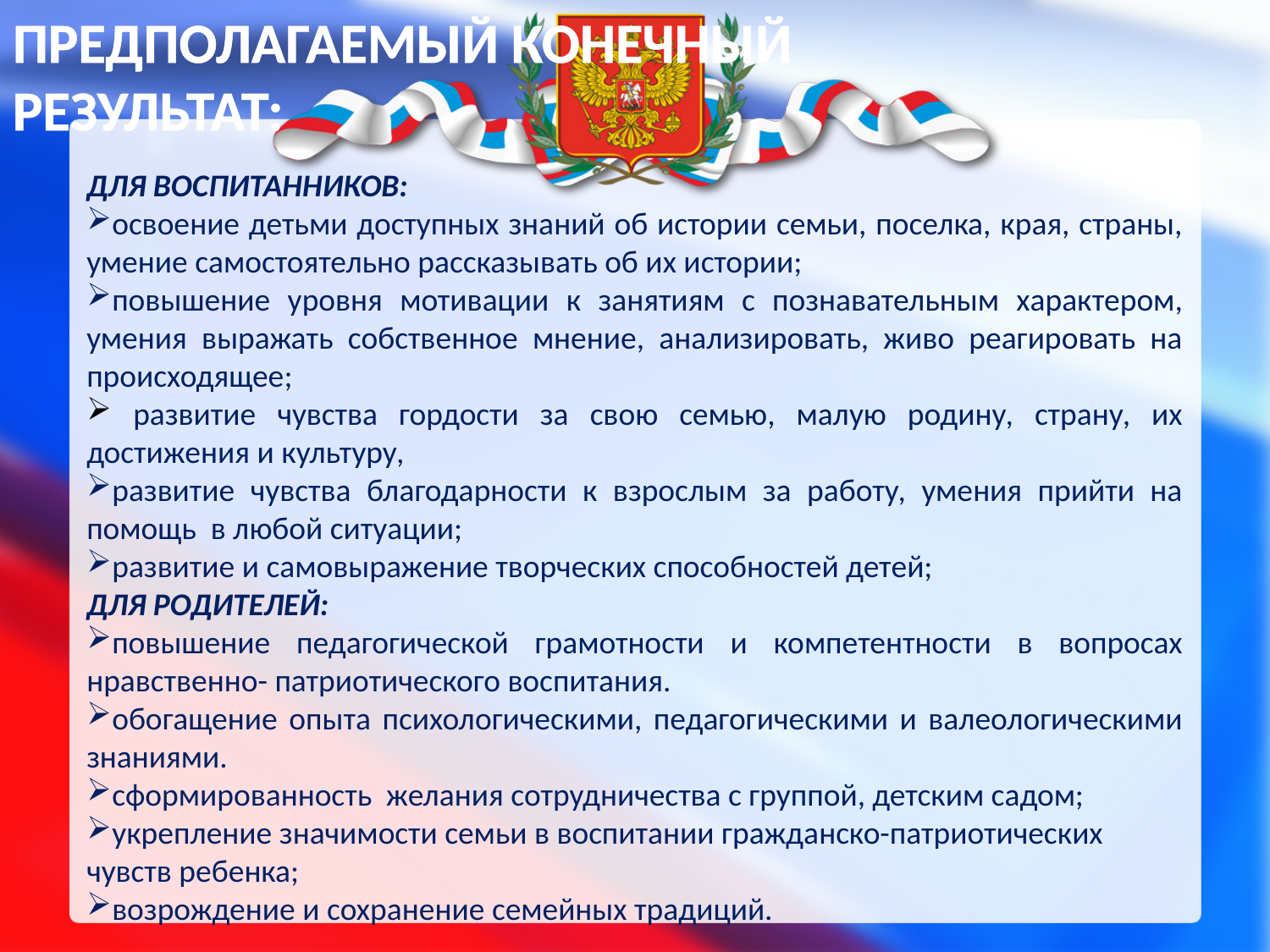

ПРЕДПОЛАГАЕМЫЙ КОНЕЧНЫЙ РЕЗУЛЬТАТ:
ДЛЯ ВОСПИТАННИКОВ:
освоение детьми доступных знаний об истории семьи, поселка, края, страны, умение самостоятельно рассказывать об их истории;
повышение уровня мотивации к занятиям с познавательным характером, умения выражать собственное мнение, анализировать, живо реагировать на происходящее;
 развитие чувства гордости за свою семью, малую родину, страну, их достижения и культуру,
развитие чувства благодарности к взрослым за работу, умения прийти на помощь  в любой ситуации;
развитие и самовыражение творческих способностей детей;
ДЛЯ РОДИТЕЛЕЙ:
повышение педагогической грамотности и компетентности в вопросах нравственно- патриотического воспитания.
обогащение опыта психологическими, педагогическими и валеологическими знаниями.
сформированность  желания сотрудничества с группой, детским садом;
укрепление значимости семьи в воспитании гражданско-патриотических чувств ребенка;
возрождение и сохранение семейных традиций.